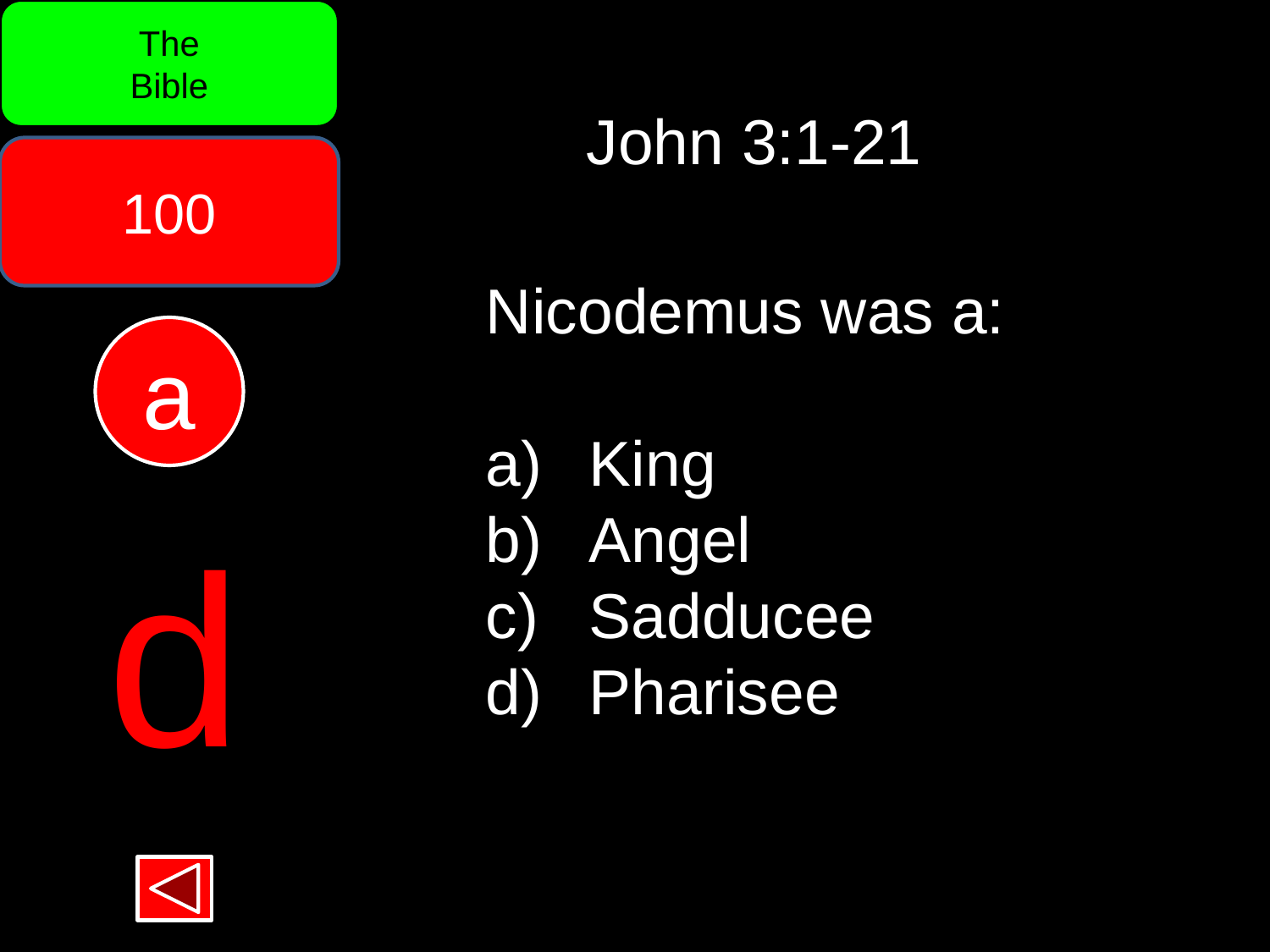

The
Bible
John 3:1-21
100
Nicodemus was a:

King
Angel
Sadducee
Pharisee
a
d